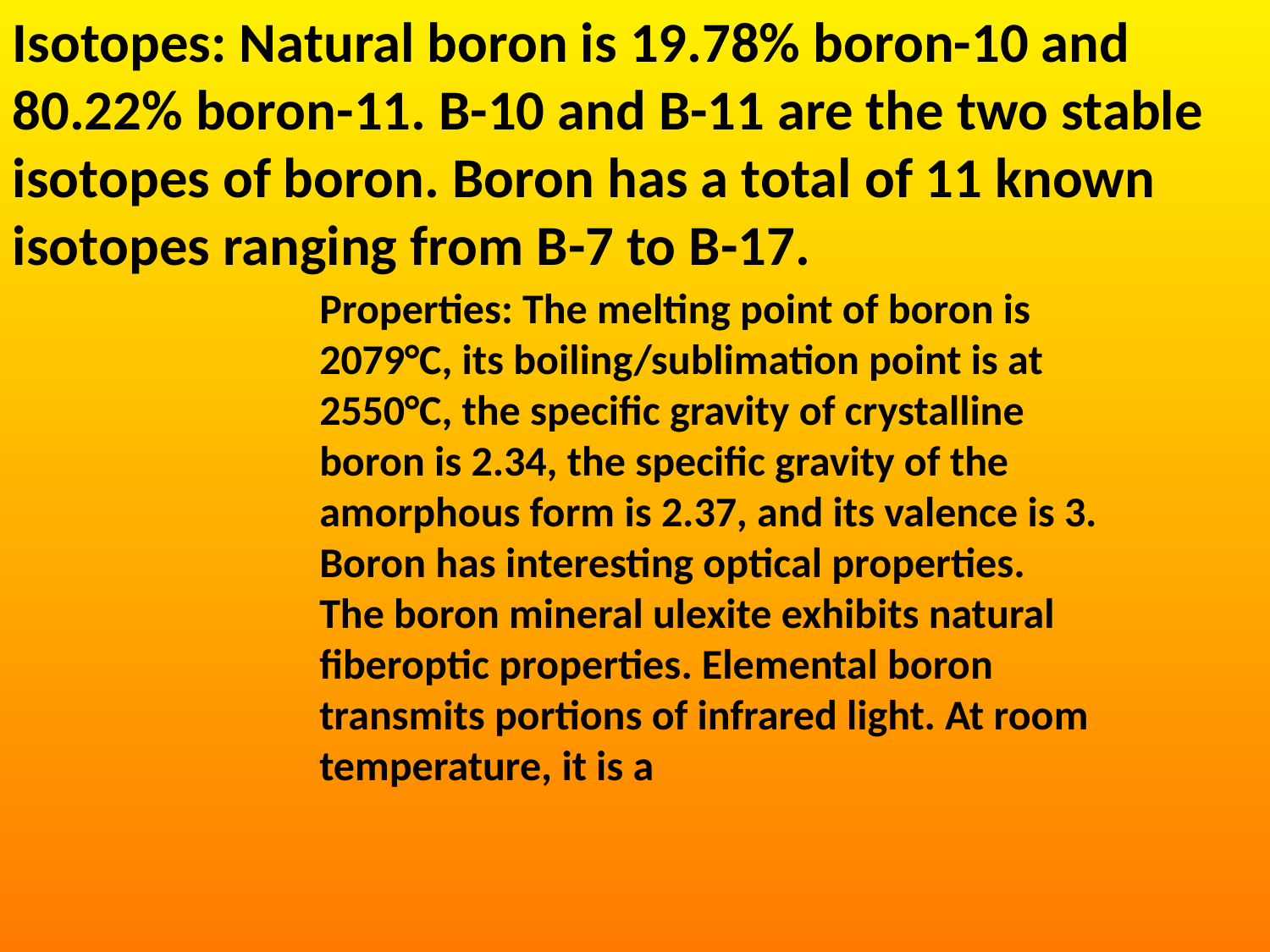

Isotopes: Natural boron is 19.78% boron-10 and 80.22% boron-11. B-10 and B-11 are the two stable isotopes of boron. Boron has a total of 11 known isotopes ranging from B-7 to B-17.
Properties: The melting point of boron is 2079°C, its boiling/sublimation point is at 2550°C, the specific gravity of crystalline boron is 2.34, the specific gravity of the amorphous form is 2.37, and its valence is 3. Boron has interesting optical properties. The boron mineral ulexite exhibits natural fiberoptic properties. Elemental boron transmits portions of infrared light. At room temperature, it is a